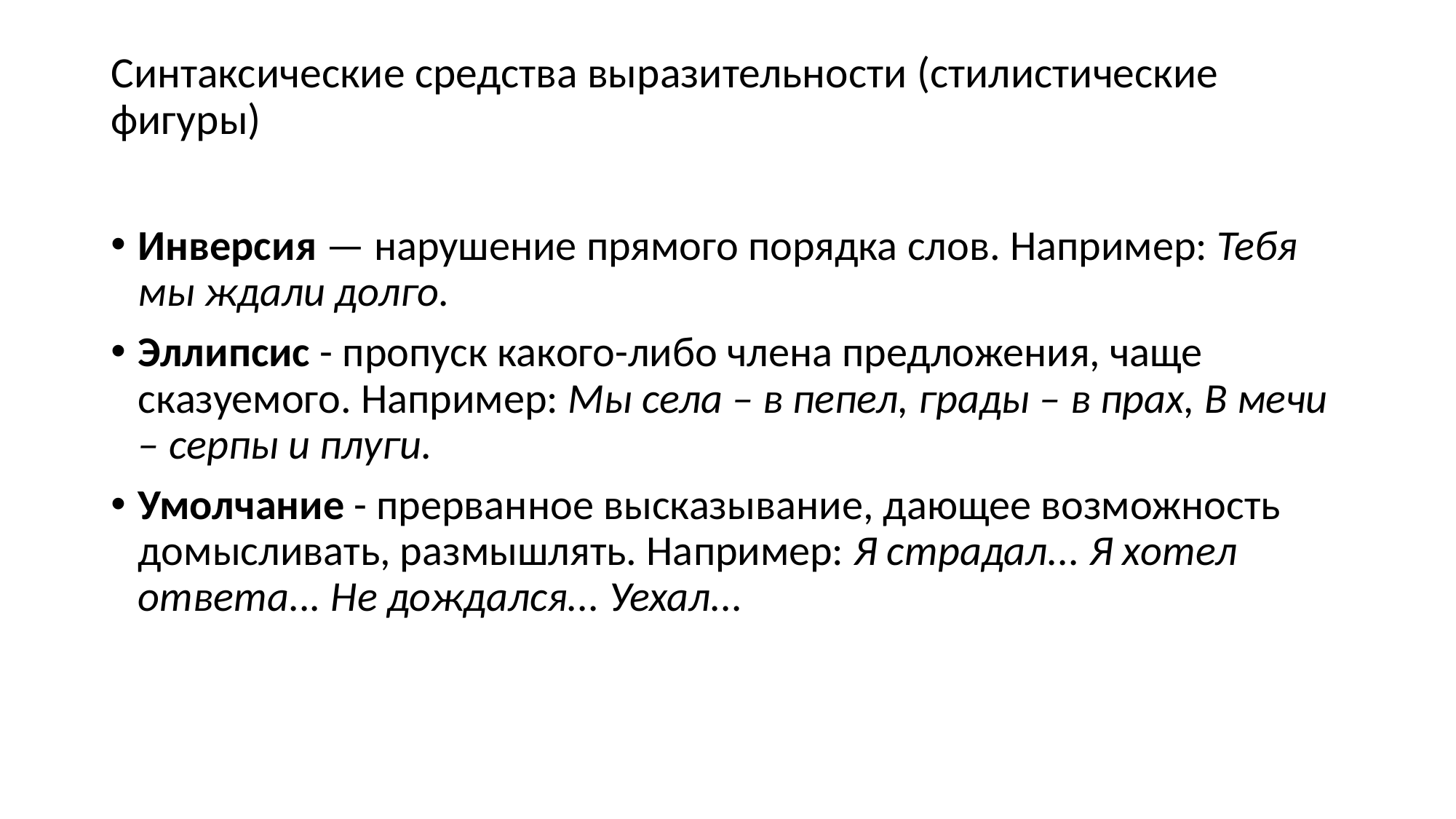

# Синтаксические средства выразительности (стилистические фигуры)
Инверсия — нарушение прямого порядка слов. Например: Тебя мы ждали долго.
Эллипсис - пропуск какого-либо члена предложения, чаще сказуемого. Например: Мы села – в пепел, грады – в прах, В мечи – серпы и плуги.
Умолчание - прерванное высказывание, дающее возможность домысливать, размышлять. Например: Я страдал... Я хотел ответа... Не дождался... Уехал...